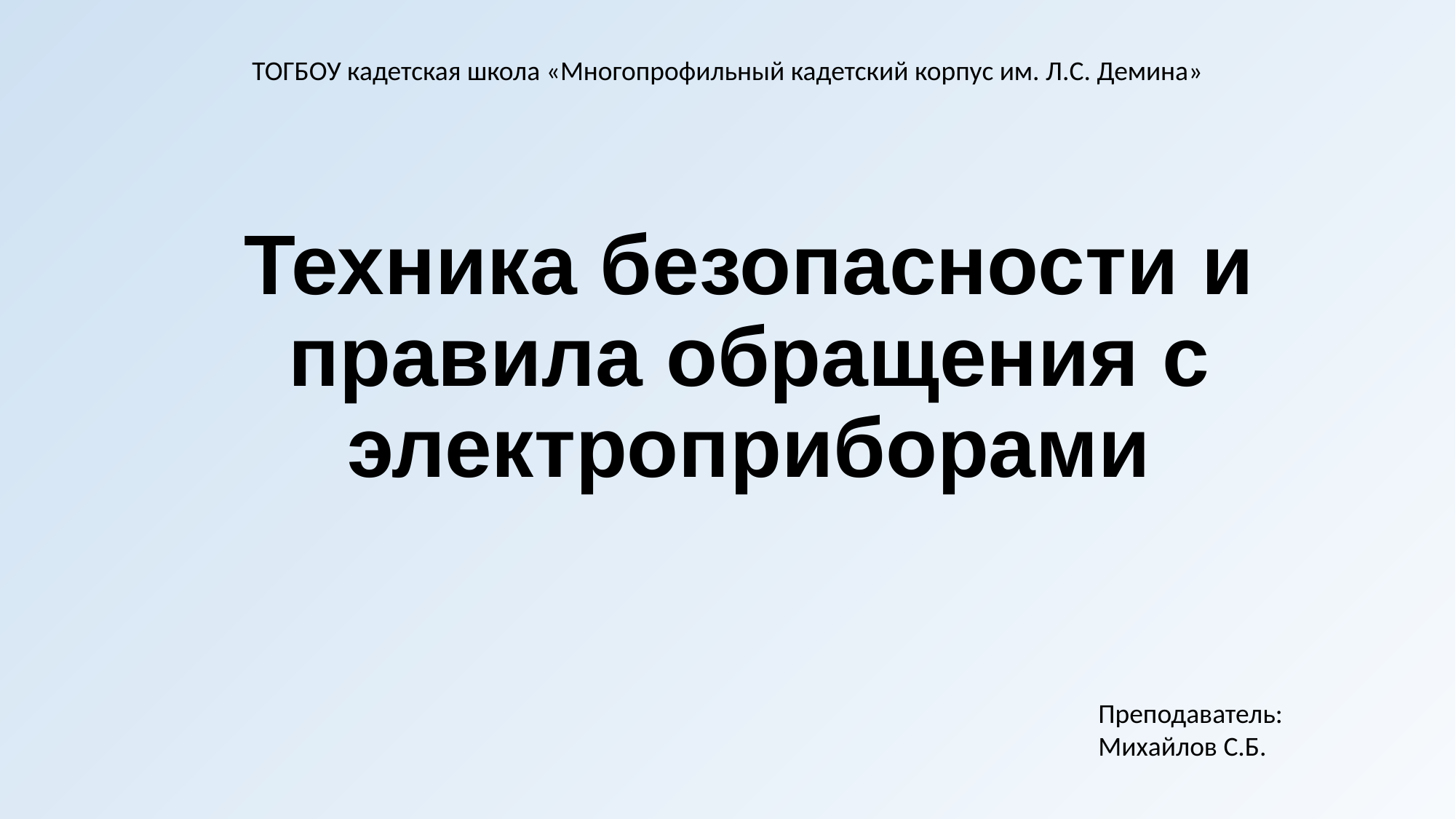

ТОГБОУ кадетская школа «Многопрофильный кадетский корпус им. Л.С. Демина»
# Техника безопасности и правила обращения с электроприборами
Преподаватель:
Михайлов С.Б.